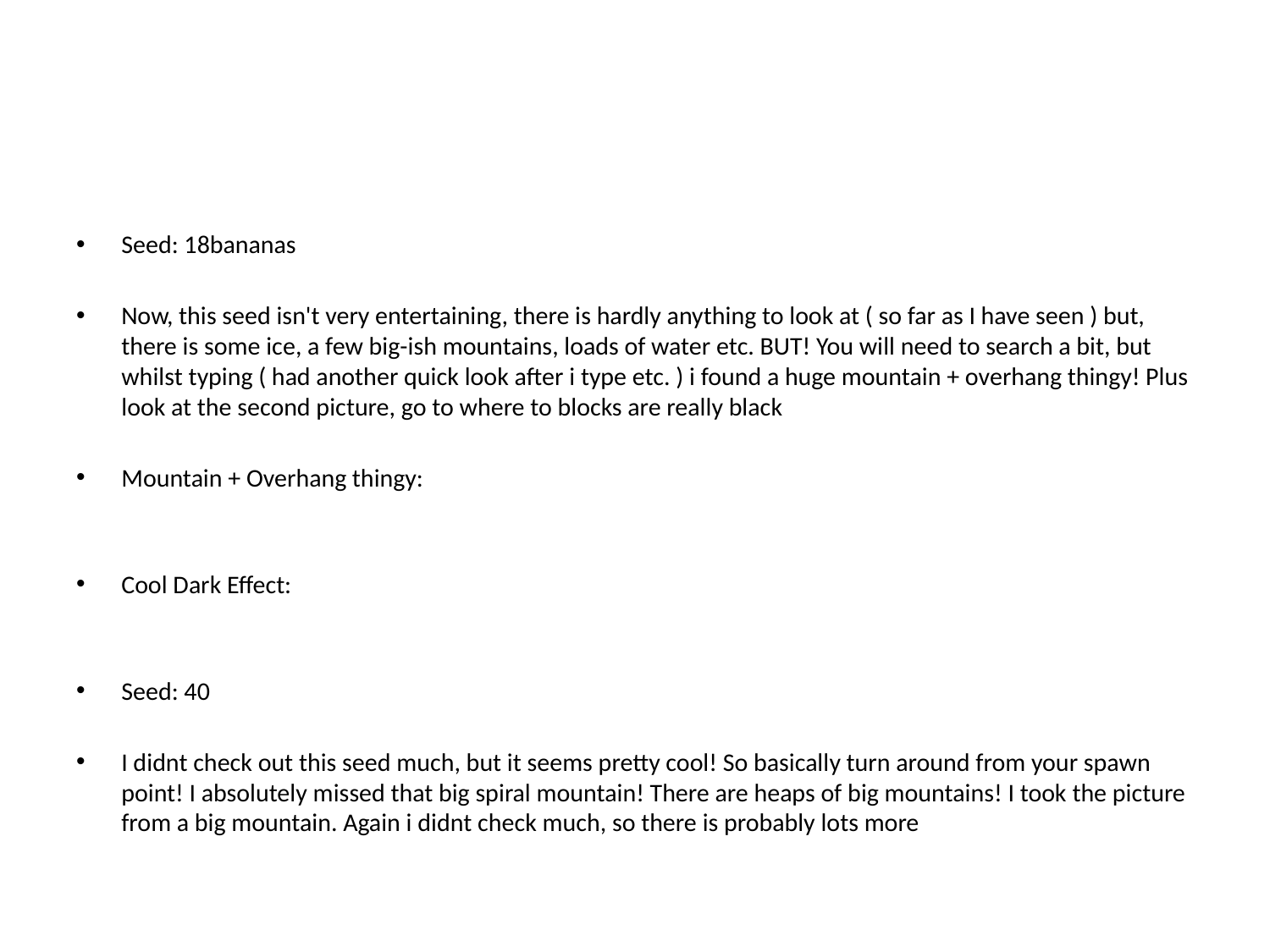

#
Seed: 18bananas

Now, this seed isn't very entertaining, there is hardly anything to look at ( so far as I have seen ) but, there is some ice, a few big-ish mountains, loads of water etc. BUT! You will need to search a bit, but whilst typing ( had another quick look after i type etc. ) i found a huge mountain + overhang thingy! Plus look at the second picture, go to where to blocks are really black

Mountain + Overhang thingy:

Cool Dark Effect:

Seed: 40

I didnt check out this seed much, but it seems pretty cool! So basically turn around from your spawn point! I absolutely missed that big spiral mountain! There are heaps of big mountains! I took the picture from a big mountain. Again i didnt check much, so there is probably lots more